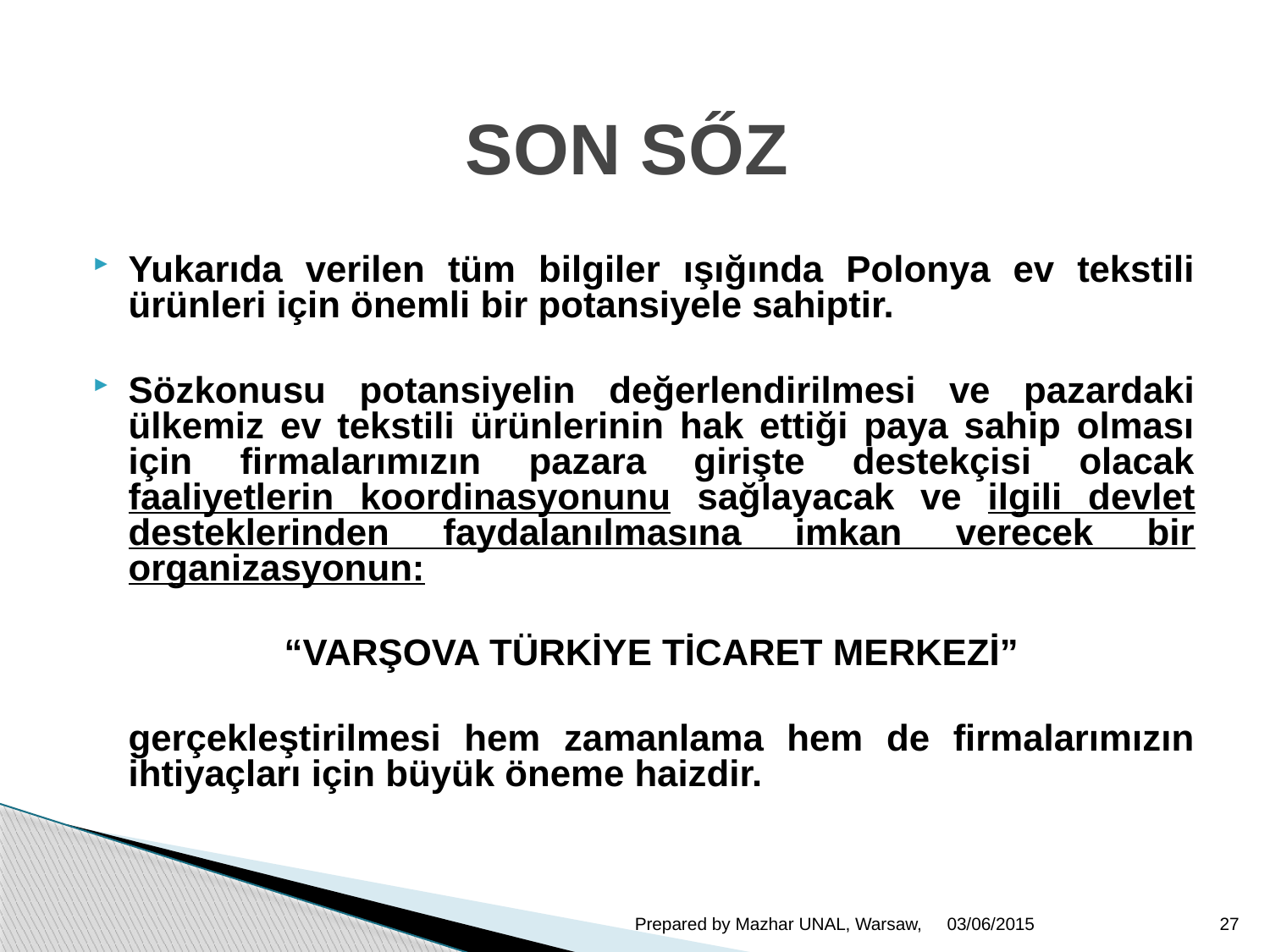

# SON SŐZ

Yukarıda verilen tüm bilgiler ışığında Polonya ev tekstili ürünleri için önemli bir potansiyele sahiptir.

Sözkonusu potansiyelin değerlendirilmesi ve pazardaki ülkemiz ev tekstili ürünlerinin hak ettiği paya sahip olması için firmalarımızın pazara girişte destekçisi olacak faaliyetlerin koordinasyonunu sağlayacak ve ilgili devlet desteklerinden faydalanılmasına imkan verecek bir organizasyonun:

	“VARŞOVA TÜRKİYE TİCARET MERKEZİ”

	gerçekleştirilmesi hem zamanlama hem de firmalarımızın ihtiyaçları için büyük öneme haizdir.
Prepared by Mazhar UNAL, Warsaw,
03/06/2015
27